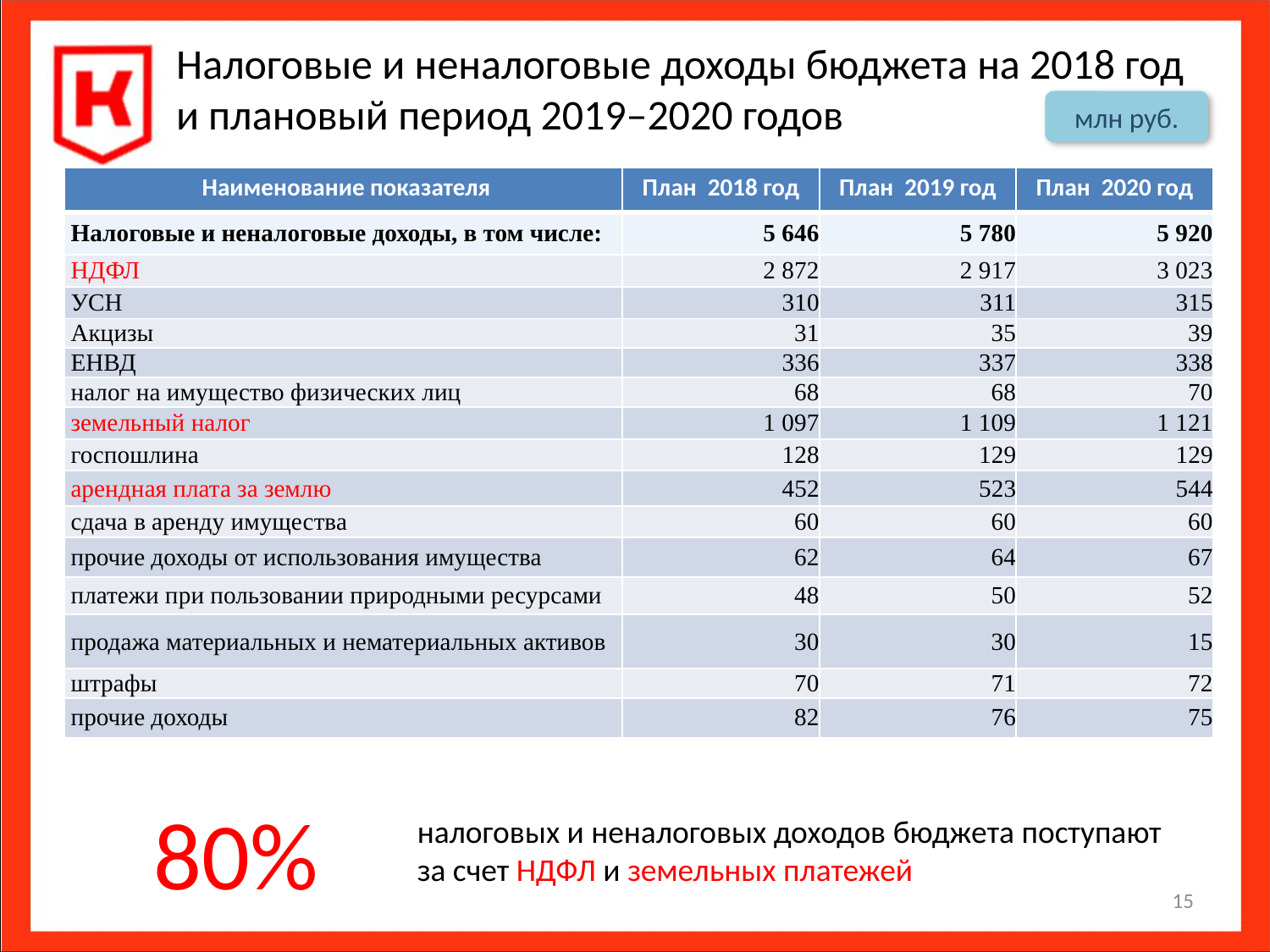

# Налоговые и неналоговые доходы бюджета на 2018 год и плановый период 2019–2020 годов
млн руб.
| Наименование показателя | План 2018 год | План 2019 год | План 2020 год |
| --- | --- | --- | --- |
| Налоговые и неналоговые доходы, в том числе: | 5 646 | 5 780 | 5 920 |
| НДФЛ | 2 872 | 2 917 | 3 023 |
| УСН | 310 | 311 | 315 |
| Акцизы | 31 | 35 | 39 |
| ЕНВД | 336 | 337 | 338 |
| налог на имущество физических лиц | 68 | 68 | 70 |
| земельный налог | 1 097 | 1 109 | 1 121 |
| госпошлина | 128 | 129 | 129 |
| арендная плата за землю | 452 | 523 | 544 |
| сдача в аренду имущества | 60 | 60 | 60 |
| прочие доходы от использования имущества | 62 | 64 | 67 |
| платежи при пользовании природными ресурсами | 48 | 50 | 52 |
| продажа материальных и нематериальных активов | 30 | 30 | 15 |
| штрафы | 70 | 71 | 72 |
| прочие доходы | 82 | 76 | 75 |
80%
налоговых и неналоговых доходов бюджета поступают за счет НДФЛ и земельных платежей
15